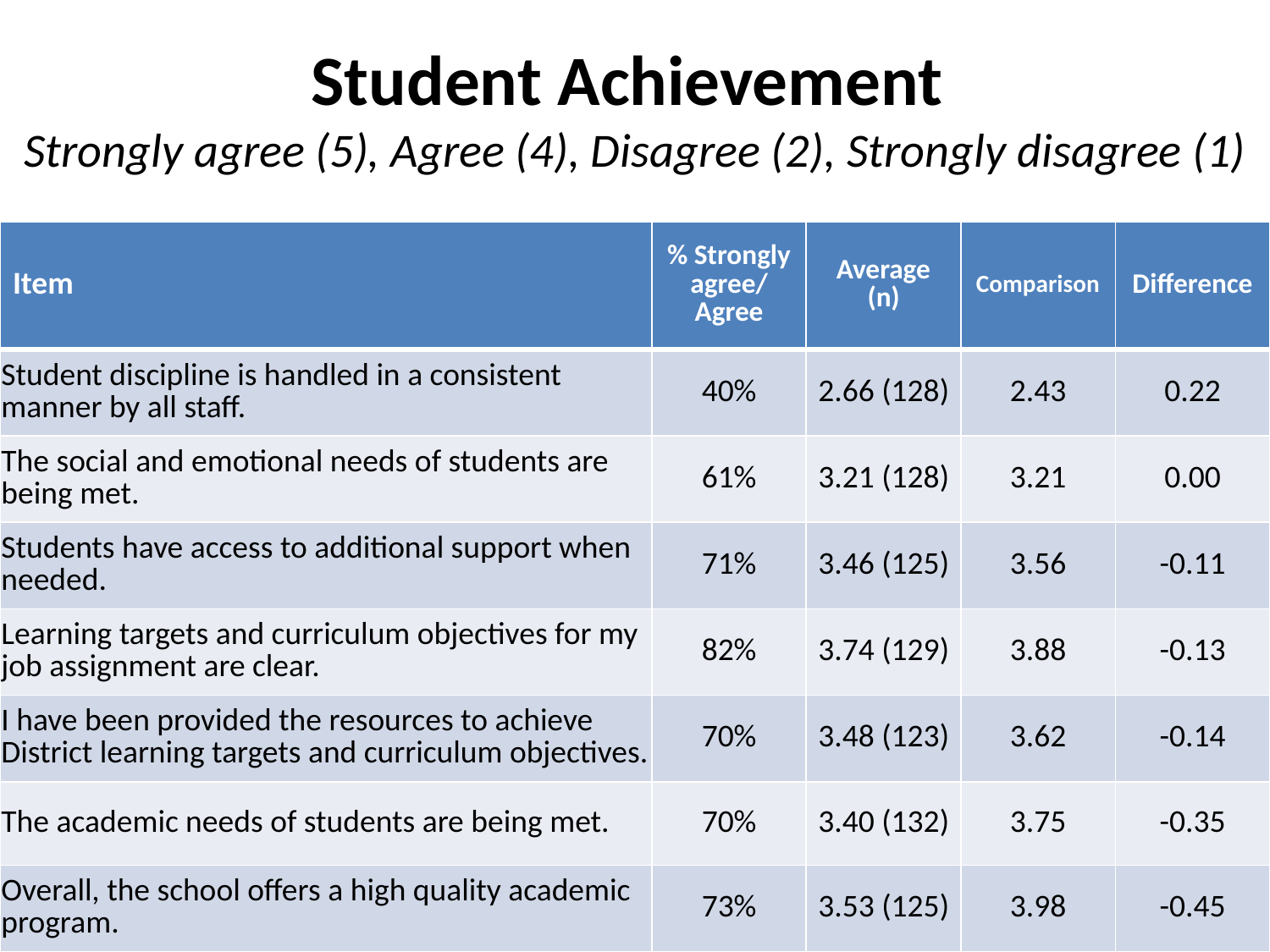

# Student Achievement Strongly agree (5), Agree (4), Disagree (2), Strongly disagree (1)
| Item | % Strongly agree/ Agree | Average (n) | Comparison | Difference |
| --- | --- | --- | --- | --- |
| Student discipline is handled in a consistent manner by all staff. | 40% | 2.66 (128) | 2.43 | 0.22 |
| The social and emotional needs of students are being met. | 61% | 3.21 (128) | 3.21 | 0.00 |
| Students have access to additional support when needed. | 71% | 3.46 (125) | 3.56 | -0.11 |
| Learning targets and curriculum objectives for my job assignment are clear. | 82% | 3.74 (129) | 3.88 | -0.13 |
| I have been provided the resources to achieve District learning targets and curriculum objectives. | 70% | 3.48 (123) | 3.62 | -0.14 |
| The academic needs of students are being met. | 70% | 3.40 (132) | 3.75 | -0.35 |
| Overall, the school offers a high quality academic program. | 73% | 3.53 (125) | 3.98 | -0.45 |